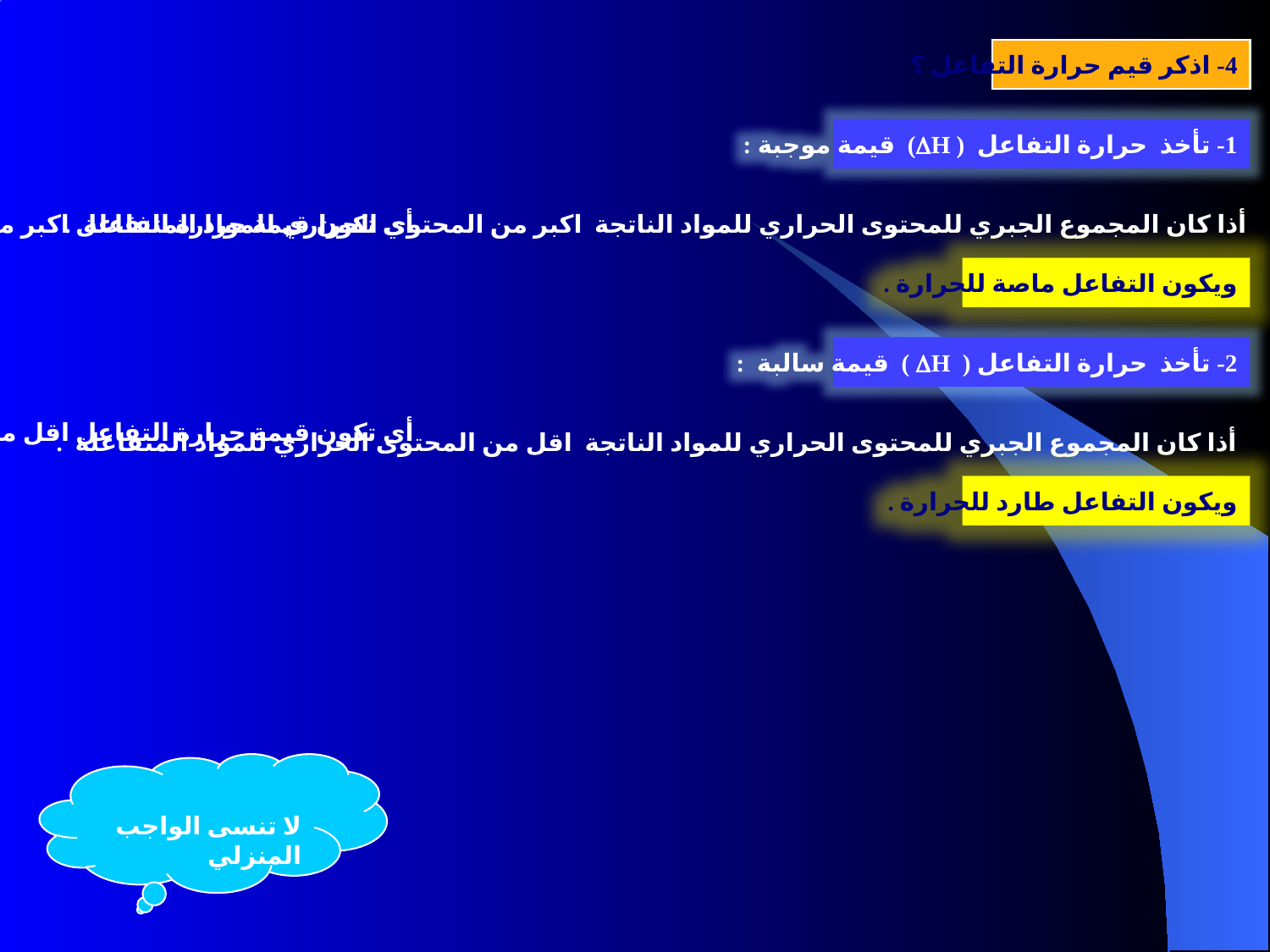

4- اذكر قيم حرارة التفاعل ؟
1- تأخذ  حرارة التفاعل  ( ΔH)  قيمة موجبة :
أي تكون قيمة حرارة التفاعل اكبر من الصفر
أذا كان المجموع الجبري للمحتوى الحراري للمواد الناتجة  اكبر من المحتوى الحراري للمواد المتفاعلة  .
ويكون التفاعل ماصة للحرارة .
2- تأخذ  حرارة التفاعل (  ΔH )  قيمة سالبة  :
أي تكون قيمة حرارة التفاعل اقل من الصفر
أذا كان المجموع الجبري للمحتوى الحراري للمواد الناتجة  اقل من المحتوى الحراري للمواد المتفاعلة  .
ويكون التفاعل طارد للحرارة .

لا تنسى الواجب المنزلي